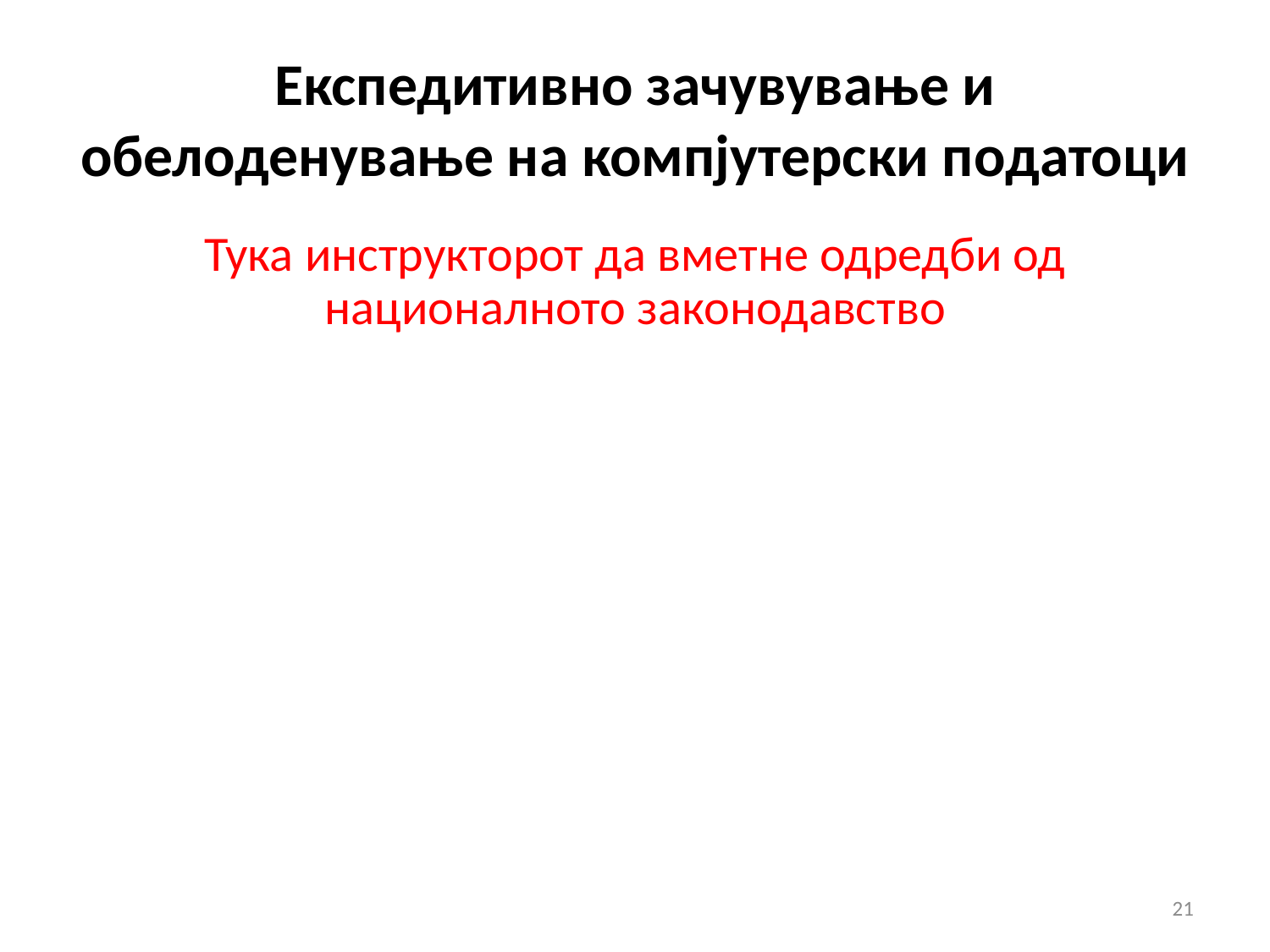

# Експедитивно зачувување и обелоденување на компјутерски податоци
Тука инструкторот да вметне одредби од националното законодавство
21